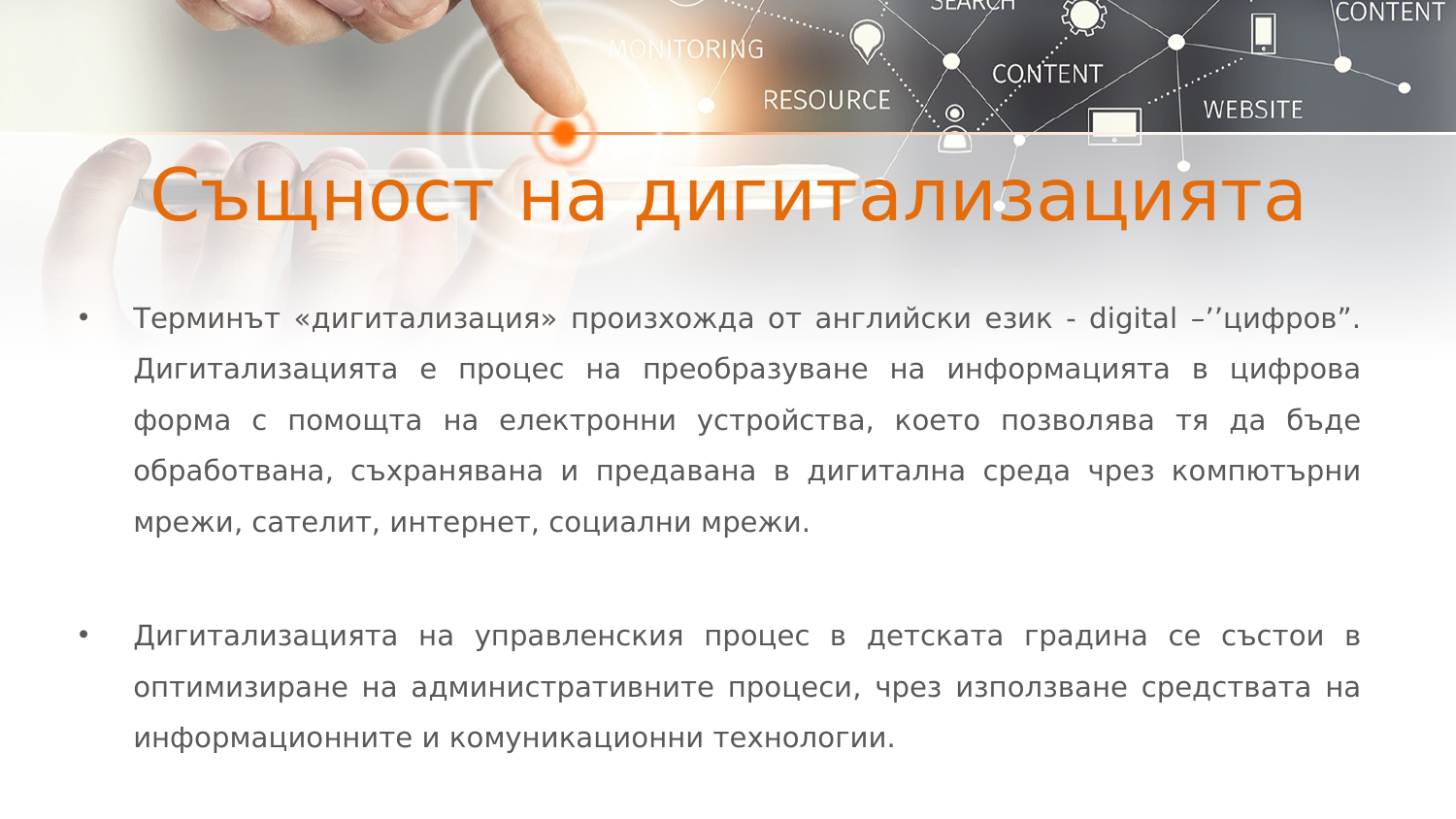

# Същност на дигитализацията
Терминът «дигитализация» произхожда от английски език - digital –’’цифров”. Дигитализацията е процес на преобразуване на информацията в цифрова форма с помощта на електронни устройства, което позволява тя да бъде обработвана, съхранявана и предавана в дигитална среда чрез компютърни мрежи, сателит, интернет, социални мрежи.

Дигитализацията на управленския процес в детската градина се състои в оптимизиране на административните процеси, чрез използване средствата на информационните и комуникационни технологии.